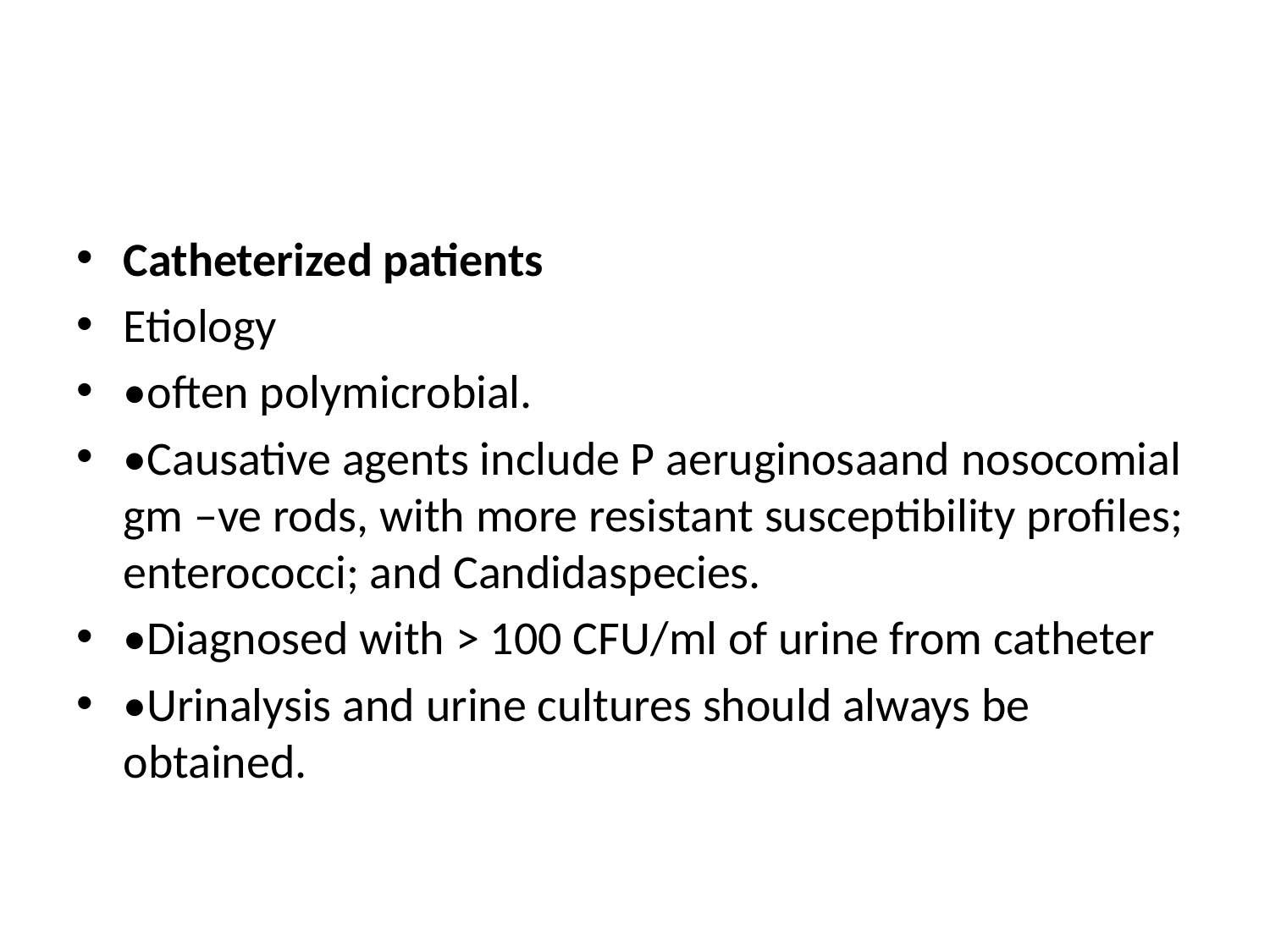

#
Catheterized patients
Etiology
•often polymicrobial.
•Causative agents include P aeruginosaand nosocomial gm –ve rods, with more resistant susceptibility profiles; enterococci; and Candidaspecies.
•Diagnosed with > 100 CFU/ml of urine from catheter
•Urinalysis and urine cultures should always be obtained.